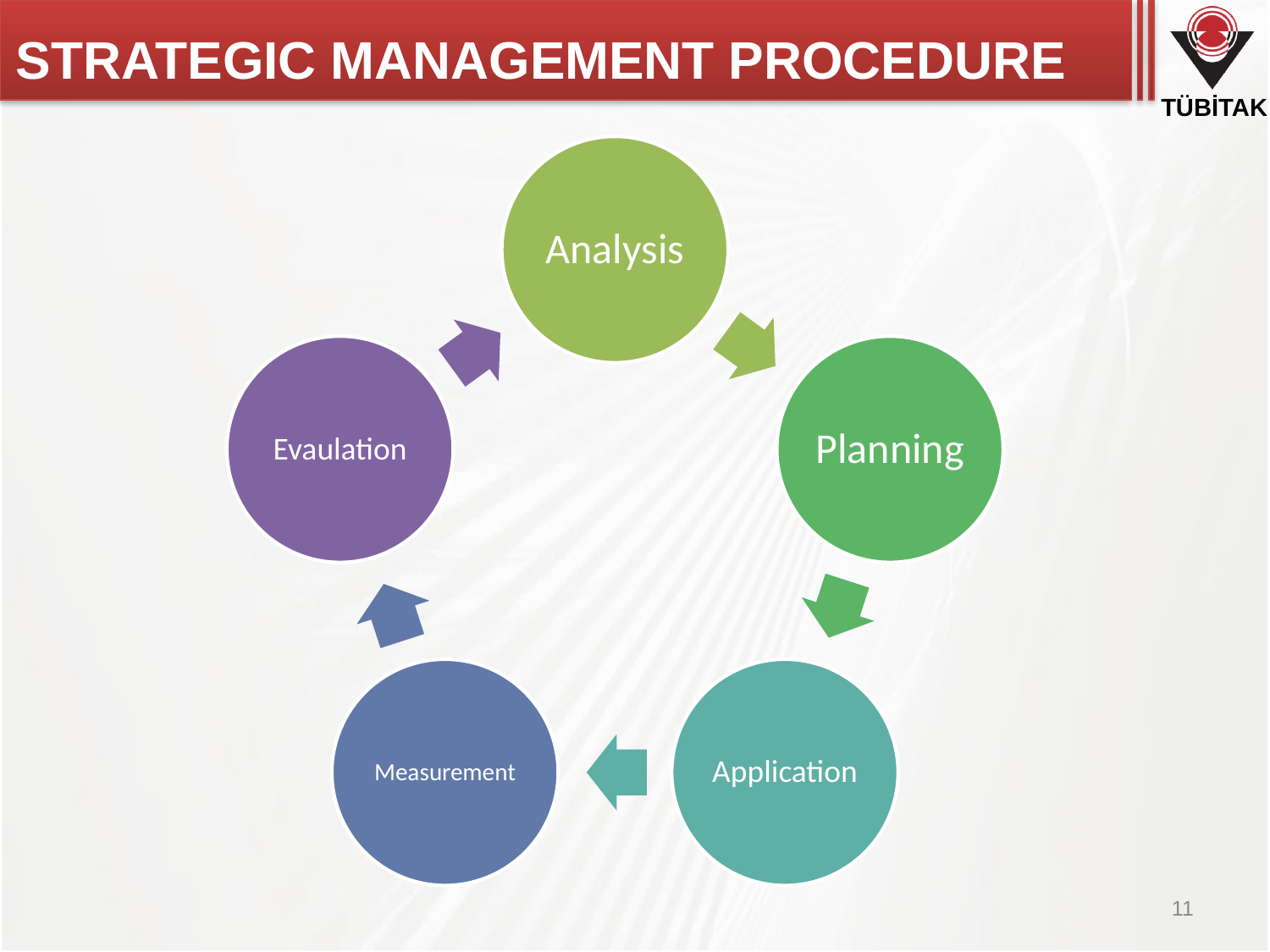

# STRATEGIC MANAGEMENT PROCEDURE
Analysis

Planning

Application

Measurement

Evaulation

11